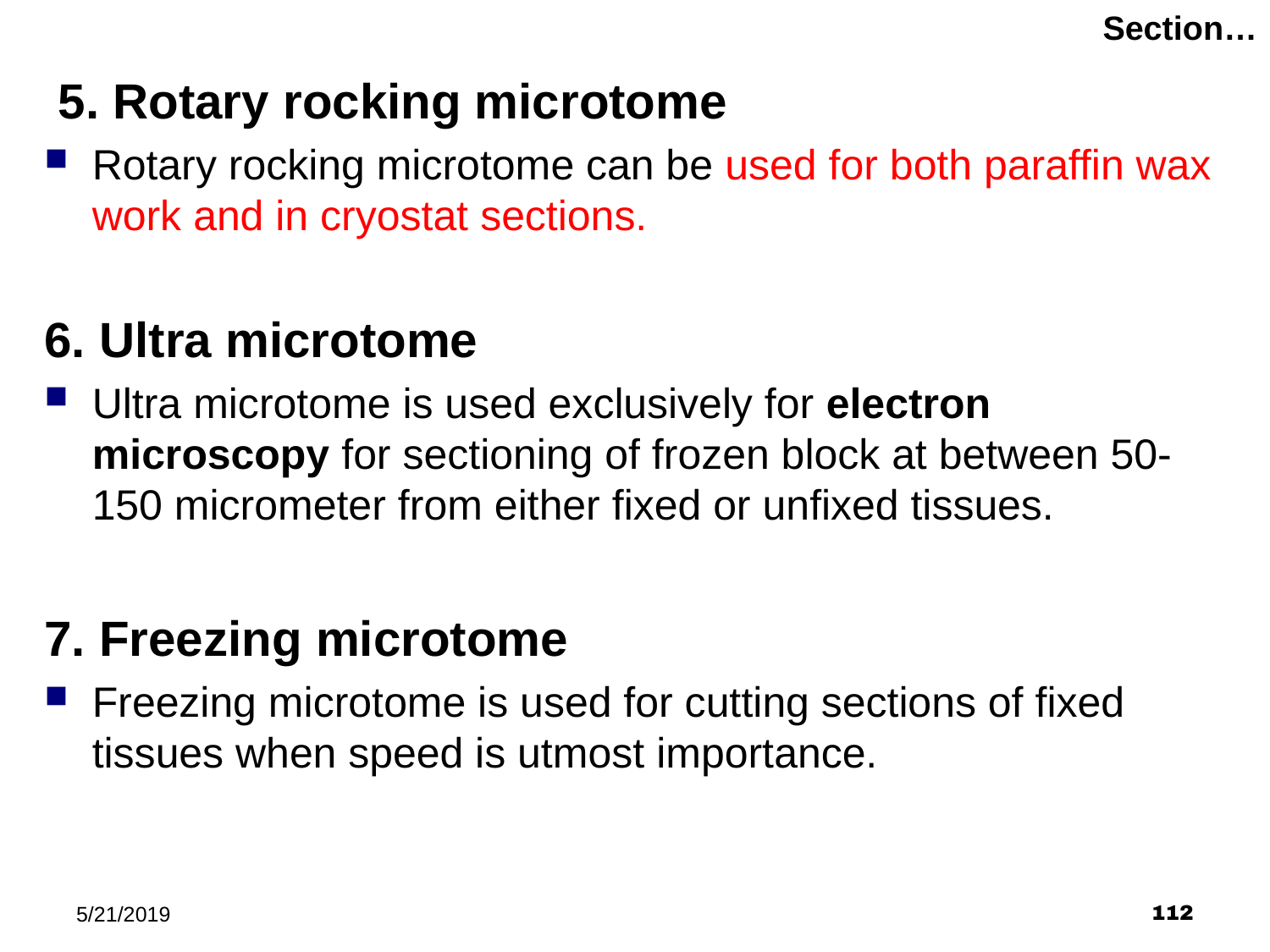

# Section…
 5. Rotary rocking microtome
Rotary rocking microtome can be used for both paraffin wax work and in cryostat sections.

6. Ultra microtome
Ultra microtome is used exclusively for electron microscopy for sectioning of frozen block at between 50-150 micrometer from either fixed or unfixed tissues.

7. Freezing microtome
Freezing microtome is used for cutting sections of fixed tissues when speed is utmost importance.
5/21/2019
112